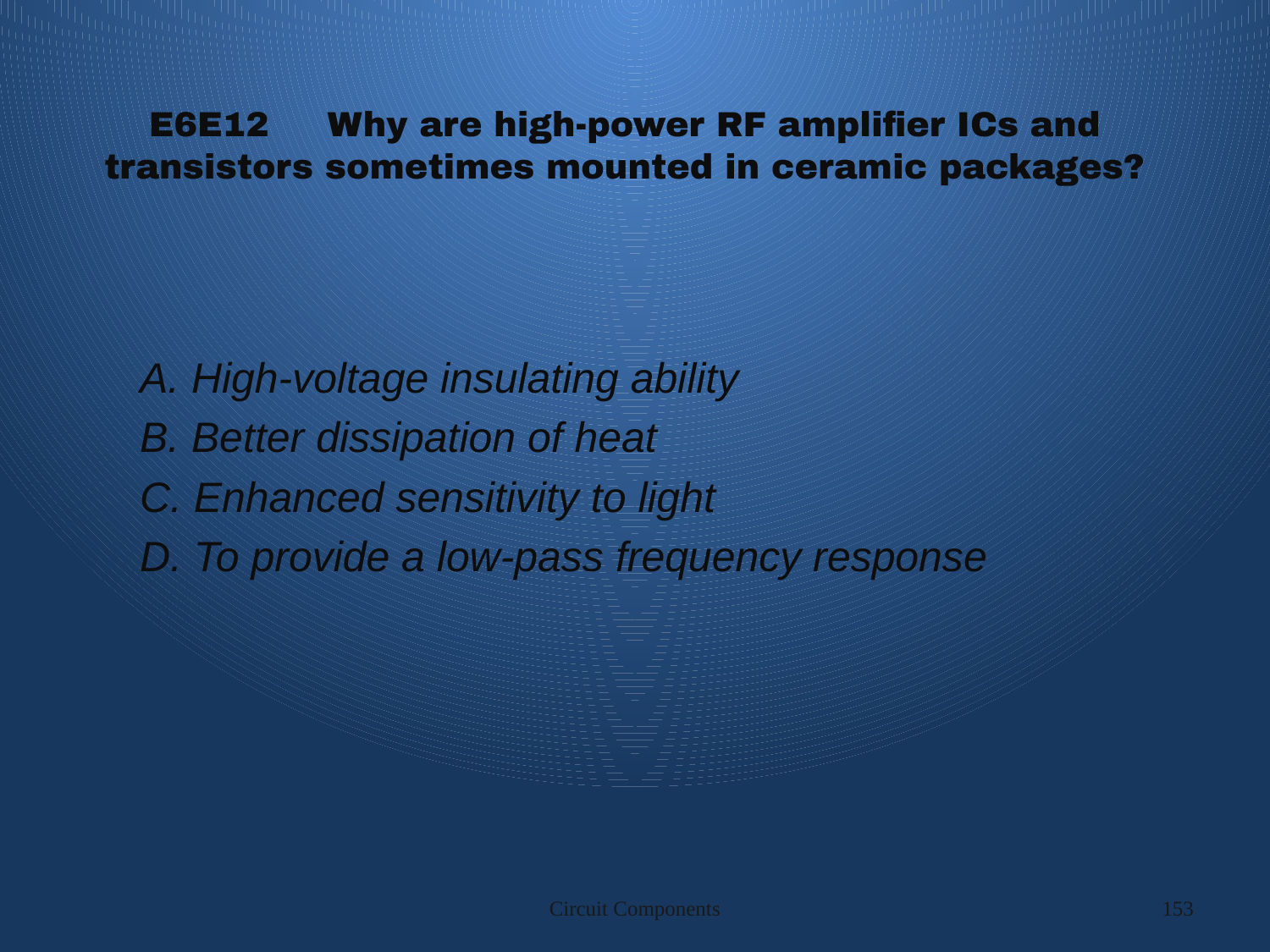

# E6E12     Why are high-power RF amplifier ICs and transistors sometimes mounted in ceramic packages?

A. High-voltage insulating ability
B. Better dissipation of heat
C. Enhanced sensitivity to light
D. To provide a low-pass frequency response
Circuit Components
153